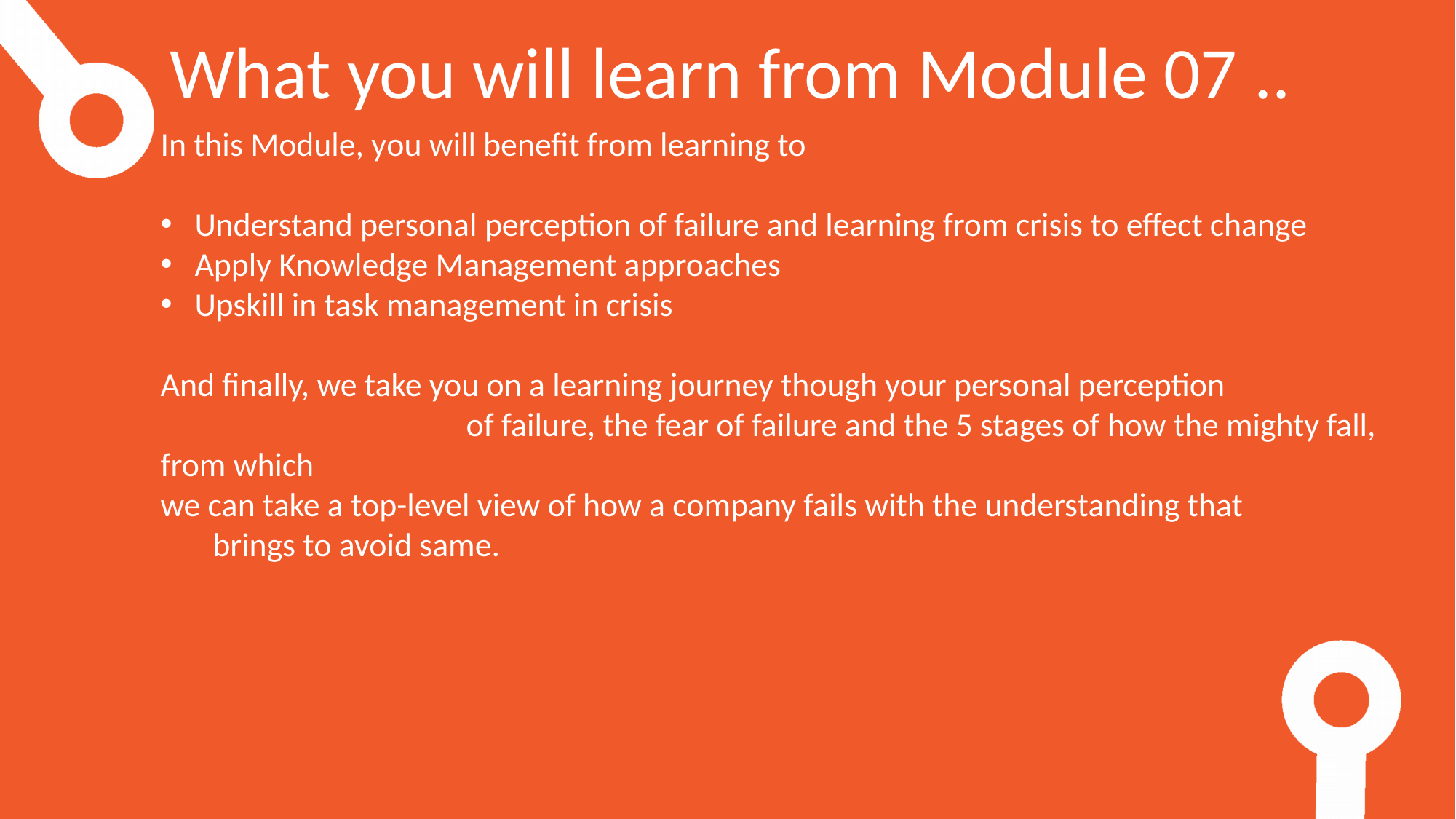

What you will learn from Module 07 ..
In this Module, you will benefit from learning to

Understand personal perception of failure and learning from crisis to effect change
Apply Knowledge Management approaches
Upskill in task management in crisis

And finally, we take you on a learning journey though your personal perception                                                                    of failure, the fear of failure and the 5 stages of how the mighty fall, from which
we can take a top-level view of how a company fails with the understanding that                               brings to avoid same.